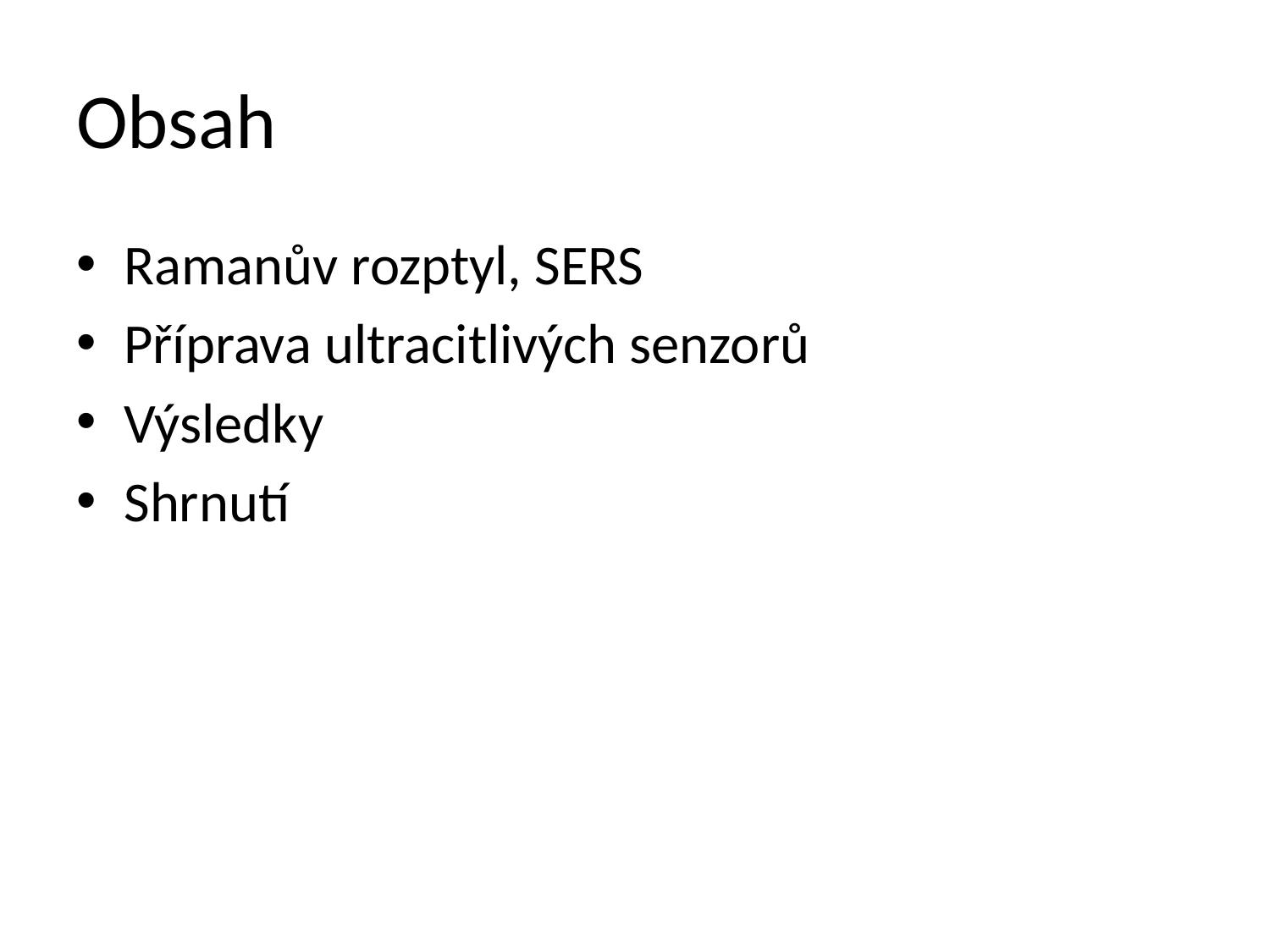

# Obsah
Ramanův rozptyl, SERS
Příprava ultracitlivých senzorů
Výsledky
Shrnutí